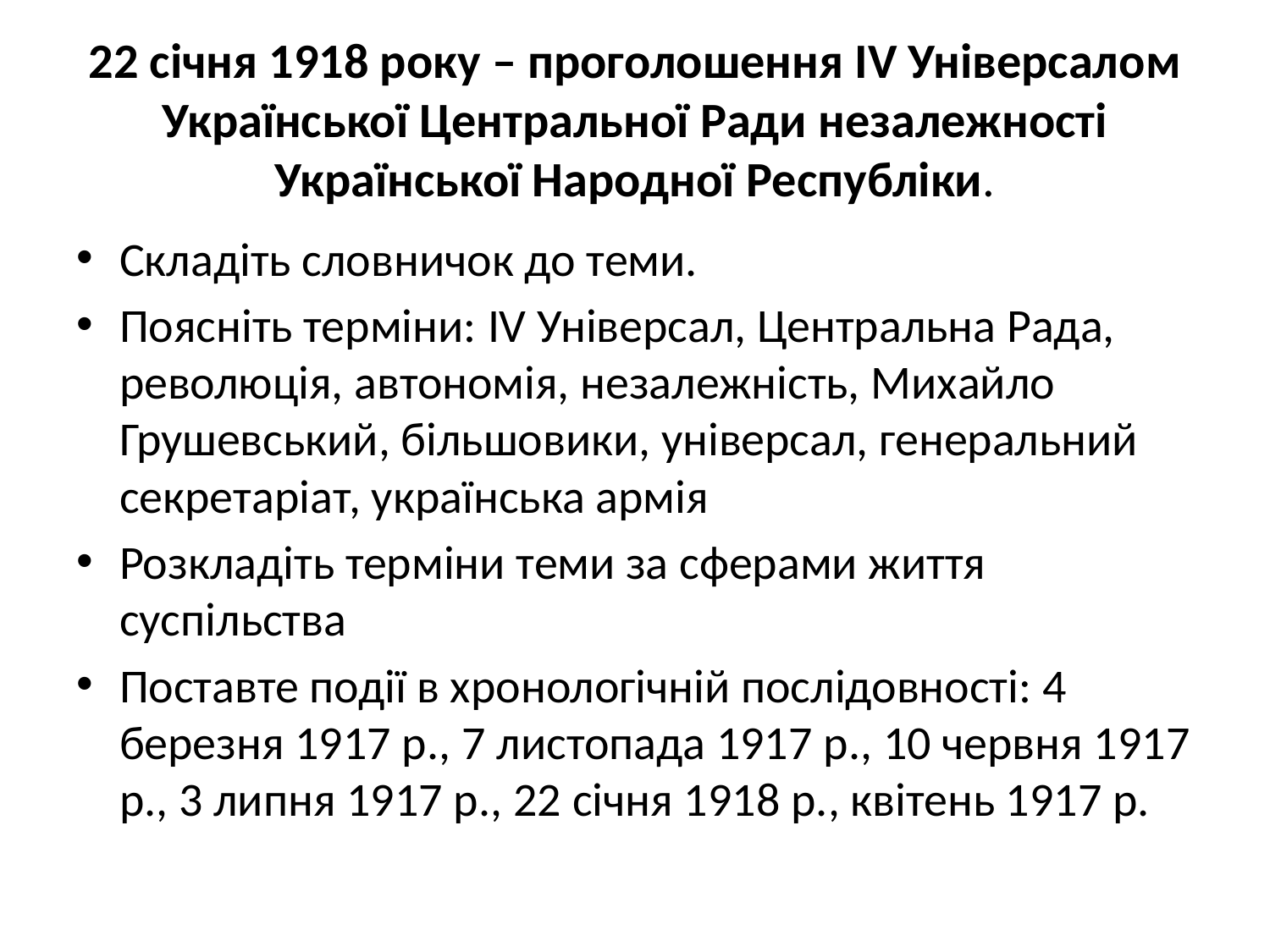

# 22 січня 1918 року – проголошення IV Універсалом Української Центральної Ради незалежності Української Народної Республіки.
Складіть словничок до теми.
Поясніть терміни: IV Універсал, Центральна Рада, революція, автономія, незалежність, Михайло Грушевський, більшовики, універсал, генеральний секретаріат, українська армія
Розкладіть терміни теми за сферами життя суспільства
Поставте події в хронологічній послідовності: 4 березня 1917 р., 7 листопада 1917 р., 10 червня 1917 р., 3 липня 1917 р., 22 січня 1918 р., квітень 1917 р.